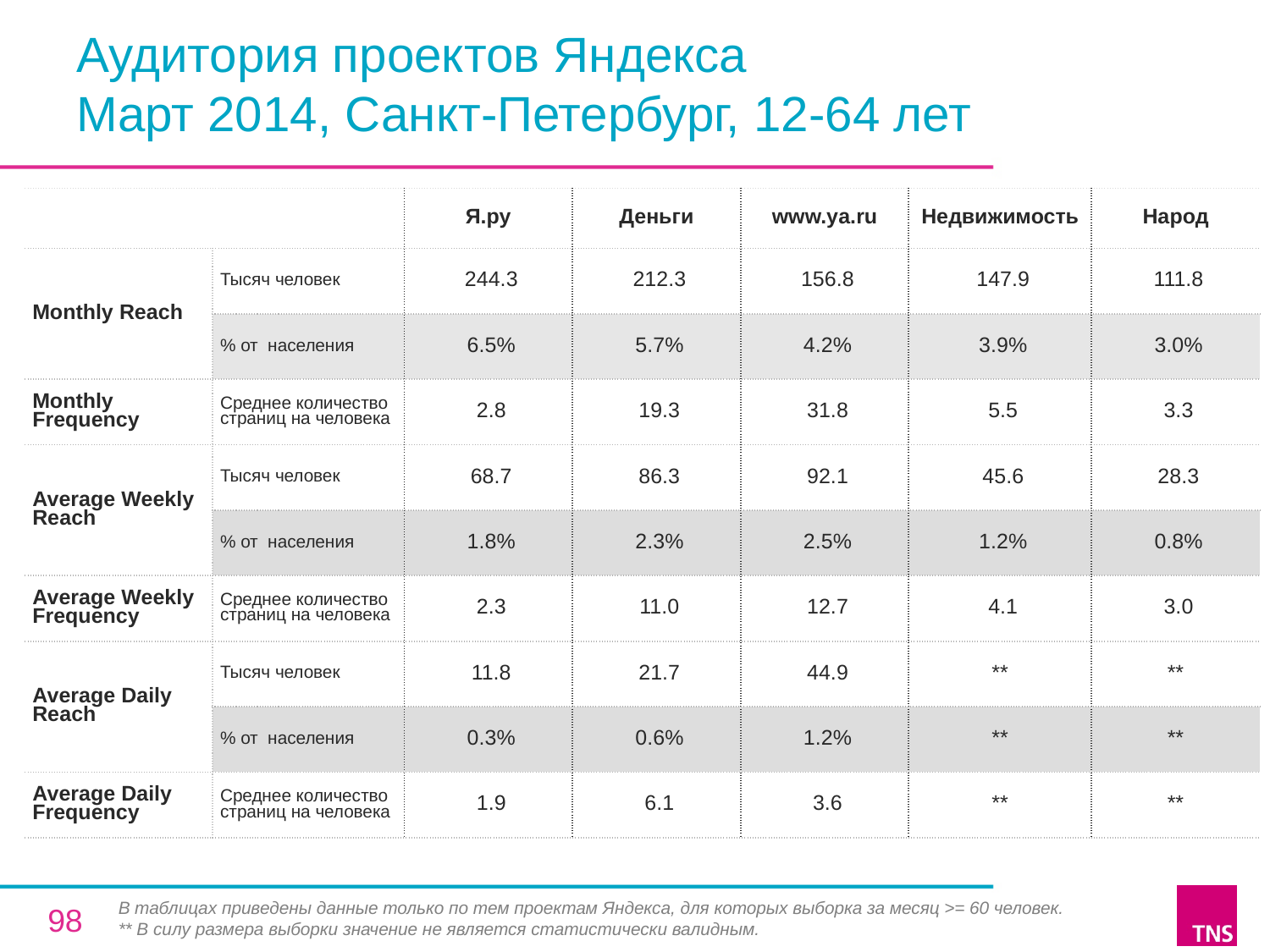

# Аудитория проектов Яндекса Март 2014, Санкт-Петербург, 12-64 лет
|  |  | Я.ру | Деньги | www.ya.ru | Недвижимость | Народ |
| --- | --- | --- | --- | --- | --- | --- |
| Monthly Reach | Тысяч человек | 244.3 | 212.3 | 156.8 | 147.9 | 111.8 |
|  | % от населения | 6.5% | 5.7% | 4.2% | 3.9% | 3.0% |
| Monthly Frequency | Среднее количество страниц на человека | 2.8 | 19.3 | 31.8 | 5.5 | 3.3 |
| Average Weekly Reach | Тысяч человек | 68.7 | 86.3 | 92.1 | 45.6 | 28.3 |
|  | % от населения | 1.8% | 2.3% | 2.5% | 1.2% | 0.8% |
| Average Weekly Frequency | Среднее количество страниц на человека | 2.3 | 11.0 | 12.7 | 4.1 | 3.0 |
| Average Daily Reach | Тысяч человек | 11.8 | 21.7 | 44.9 | \*\* | \*\* |
|  | % от населения | 0.3% | 0.6% | 1.2% | \*\* | \*\* |
| Average Daily Frequency | Среднее количество страниц на человека | 1.9 | 6.1 | 3.6 | \*\* | \*\* |
В таблицах приведены данные только по тем проектам Яндекса, для которых выборка за месяц >= 60 человек.
** В силу размера выборки значение не является статистически валидным.
98